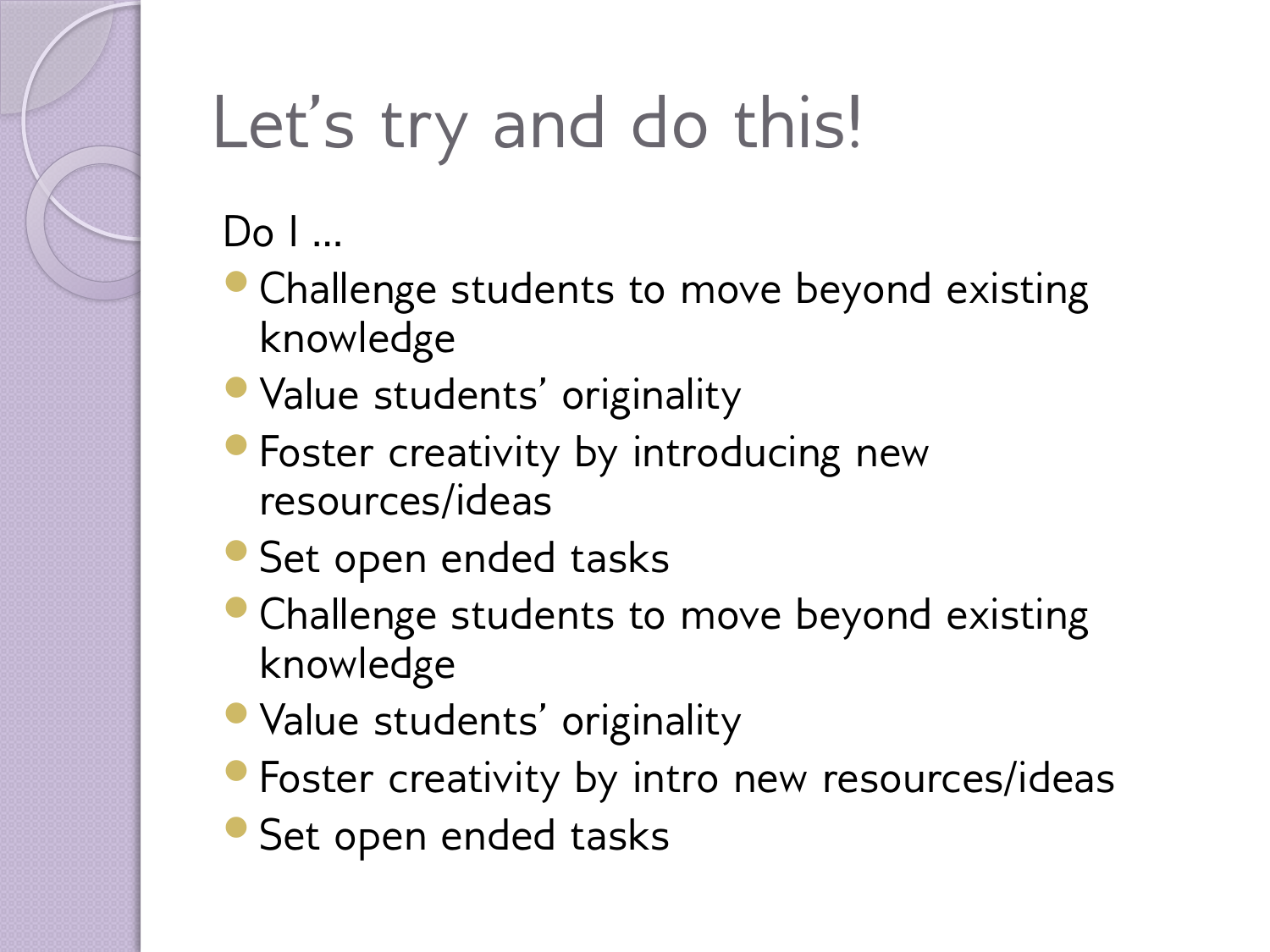

# Let’s try and do this!
Do I …
Challenge students to move beyond existing knowledge
Value students’ originality
Foster creativity by introducing new resources/ideas
Set open ended tasks
Challenge students to move beyond existing knowledge
Value students’ originality
Foster creativity by intro new resources/ideas
Set open ended tasks